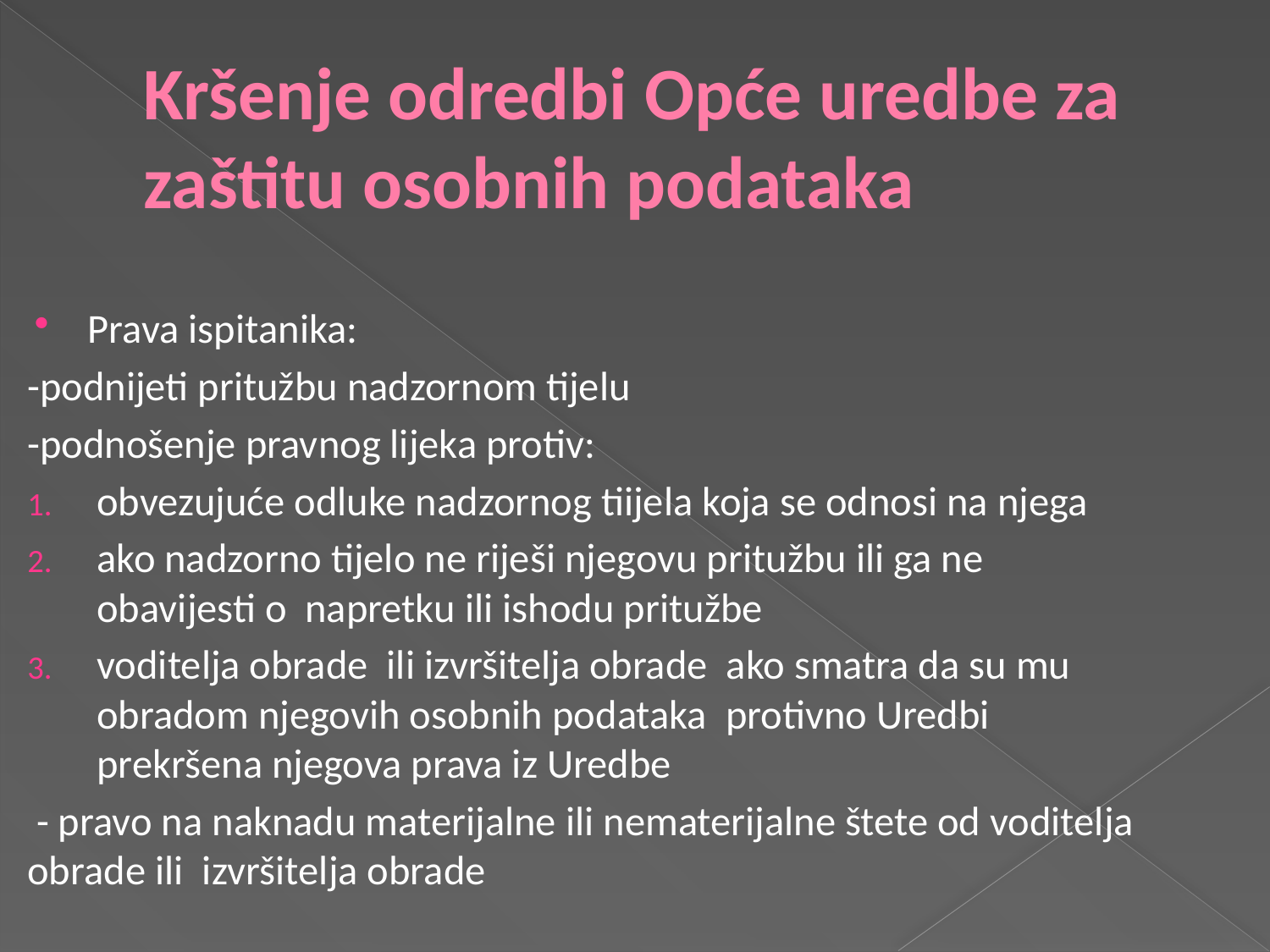

# Kršenje odredbi Opće uredbe za zaštitu osobnih podataka
Prava ispitanika:
-podnijeti pritužbu nadzornom tijelu
-podnošenje pravnog lijeka protiv:
obvezujuće odluke nadzornog tiijela koja se odnosi na njega
ako nadzorno tijelo ne riješi njegovu pritužbu ili ga ne obavijesti o  napretku ili ishodu pritužbe
voditelja obrade  ili izvršitelja obrade  ako smatra da su mu obradom njegovih osobnih podataka  protivno Uredbi prekršena njegova prava iz Uredbe
 - pravo na naknadu materijalne ili nematerijalne štete od voditelja obrade ili  izvršitelja obrade